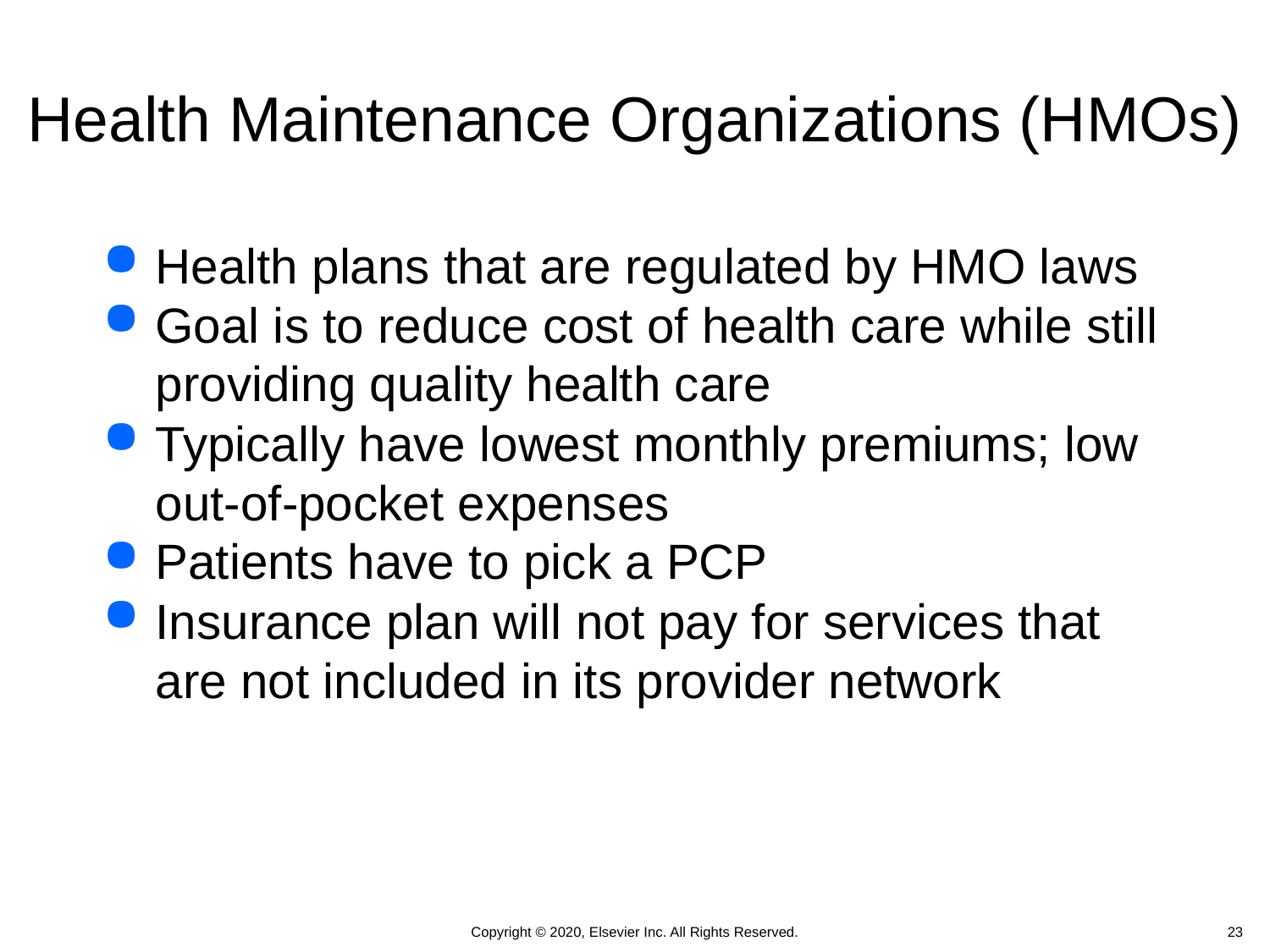

# Health Maintenance Organizations (HMOs)
Health plans that are regulated by HMO laws
Goal is to reduce cost of health care while still providing quality health care
Typically have lowest monthly premiums; low out-of-pocket expenses
Patients have to pick a PCP
Insurance plan will not pay for services that are not included in its provider network
 23